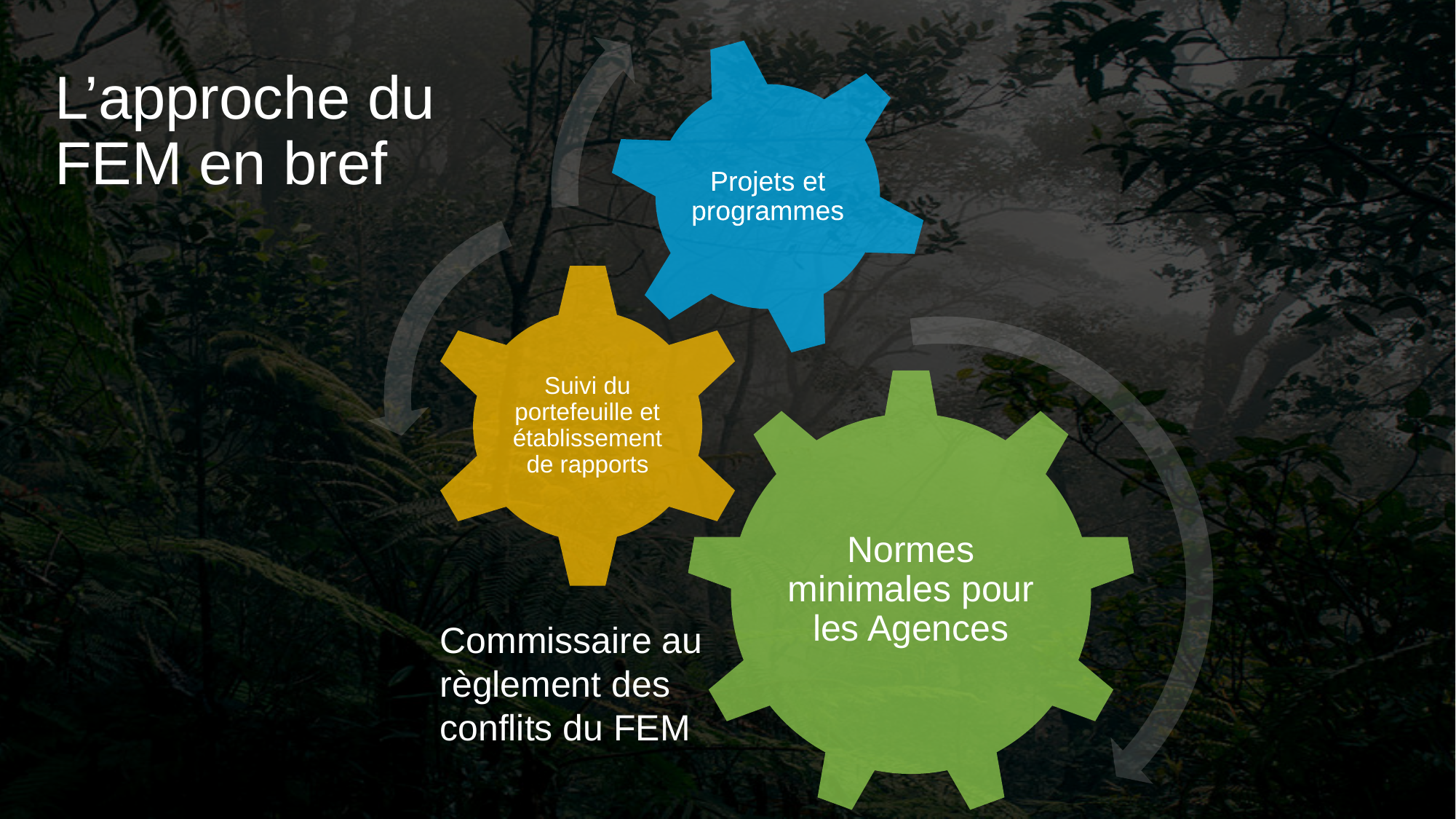

# L’approche du FEM en bref
Normes minimales pour les Agences
Suivi du portefeuille et établissement de rapports
Projets et programmes

Commissaire au règlement des conflits du FEM